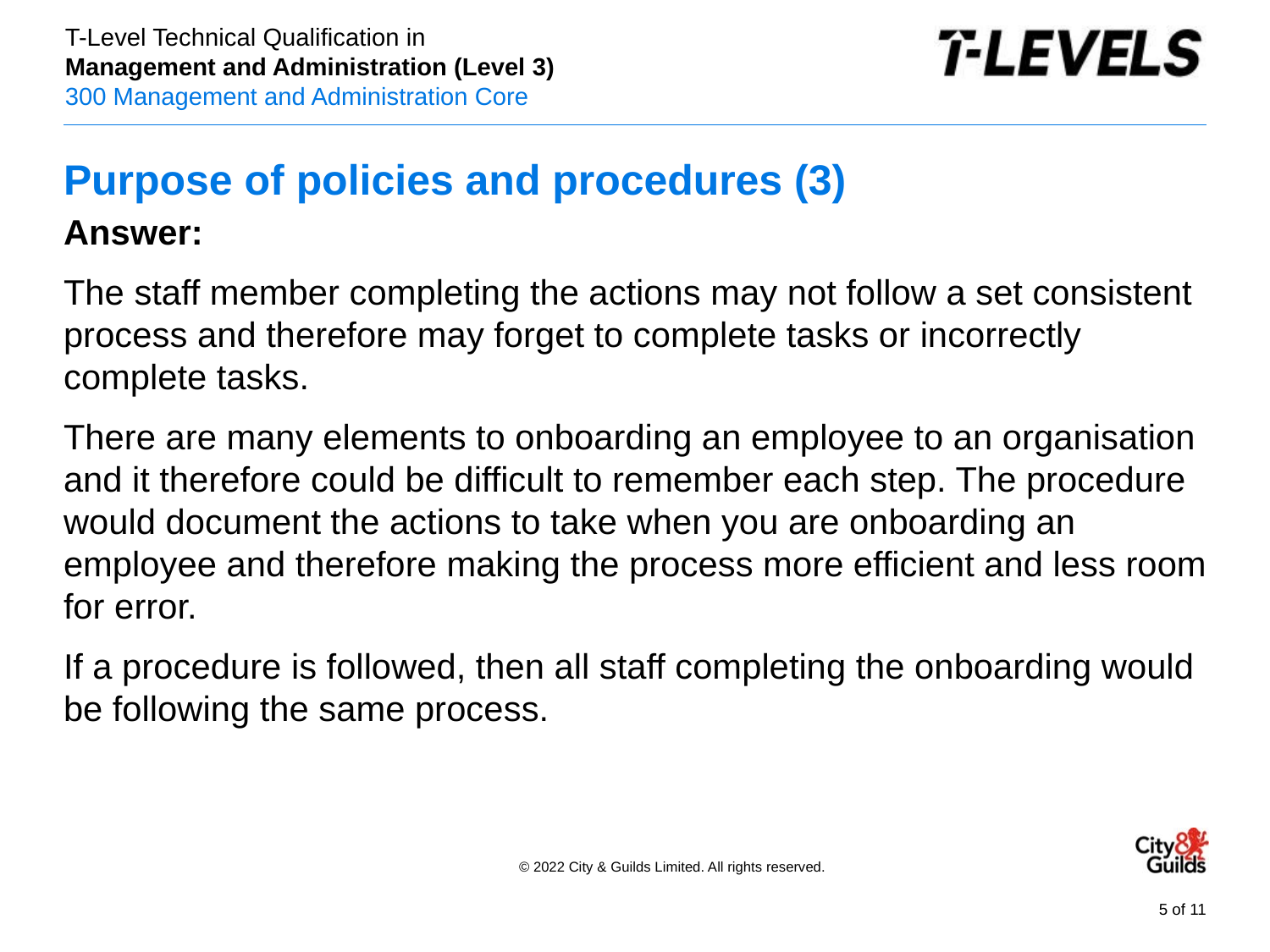

# Purpose of policies and procedures (3)
Answer:
The staff member completing the actions may not follow a set consistent process and therefore may forget to complete tasks or incorrectly complete tasks.
There are many elements to onboarding an employee to an organisation and it therefore could be difficult to remember each step. The procedure would document the actions to take when you are onboarding an employee and therefore making the process more efficient and less room for error.
If a procedure is followed, then all staff completing the onboarding would be following the same process.